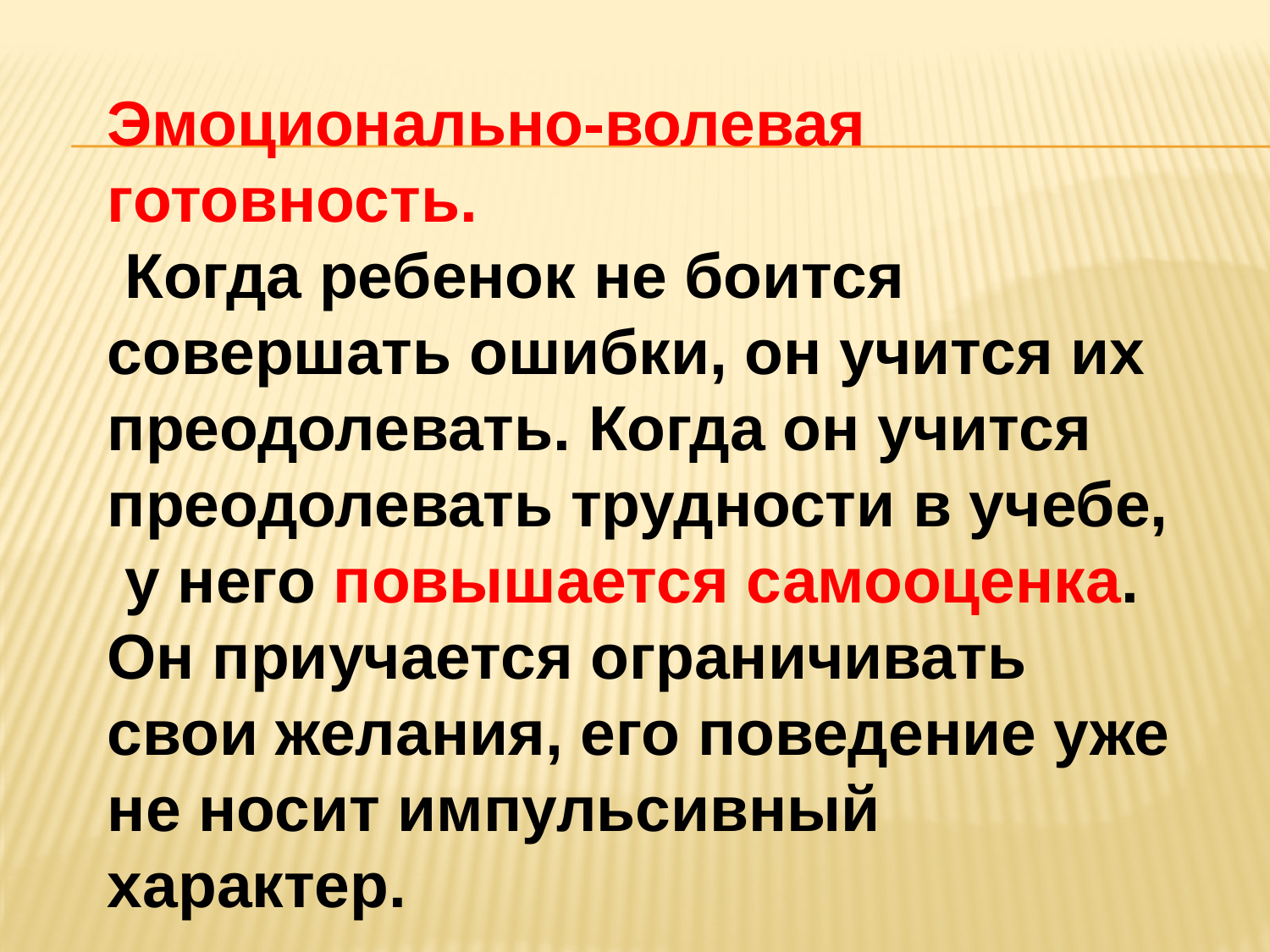

Эмоционально-волевая    готовность.
 Когда ребенок не боится совершать ошибки, он учится их преодолевать. Когда он учится преодолевать трудности в учебе,  у него повышается самооценка. Он приучается ограничивать свои желания, его поведение уже не носит импульсивный характер.